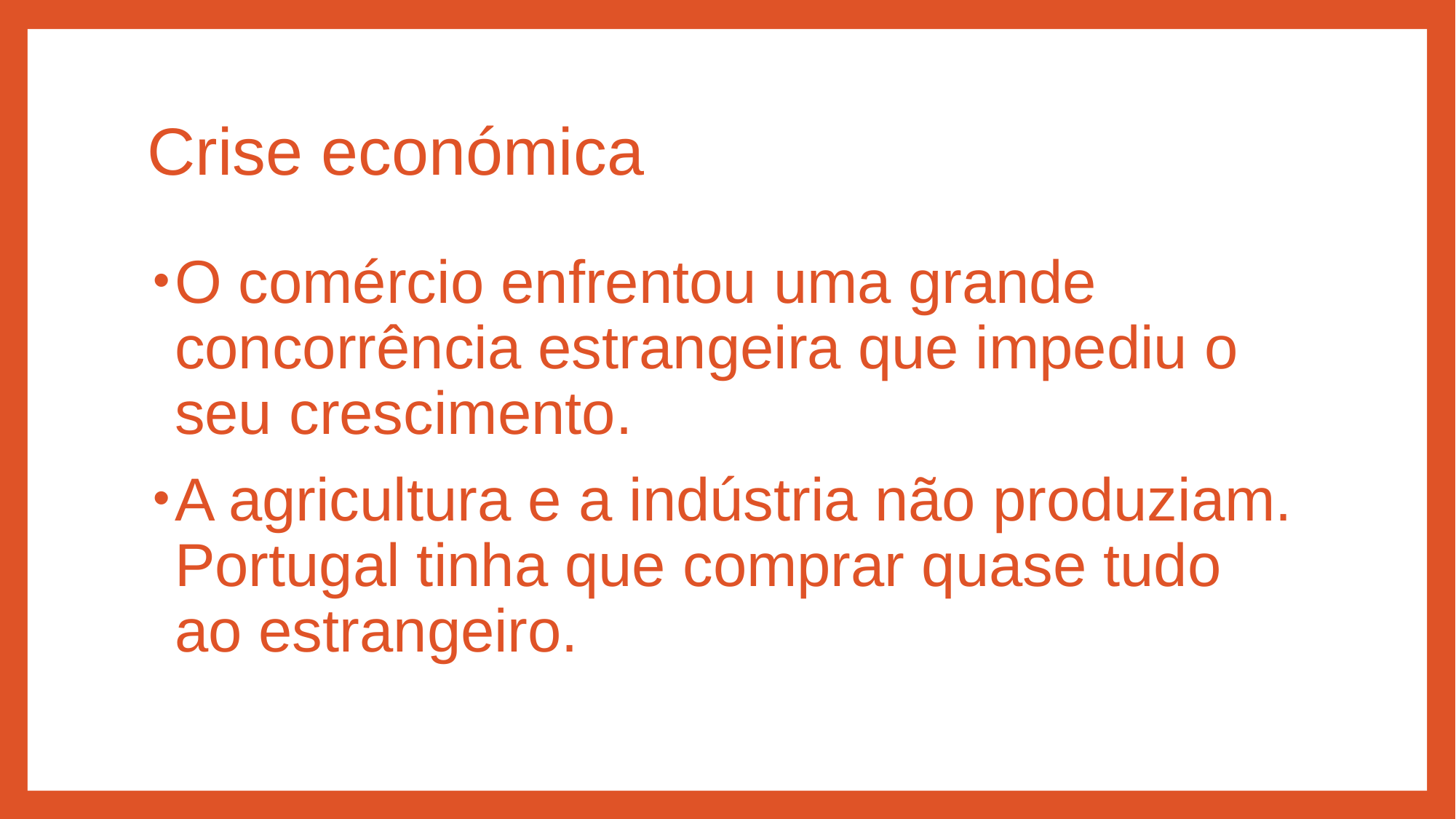

# Crise económica
O comércio enfrentou uma grande concorrência estrangeira que impediu o seu crescimento.
A agricultura e a indústria não produziam. Portugal tinha que comprar quase tudo ao estrangeiro.